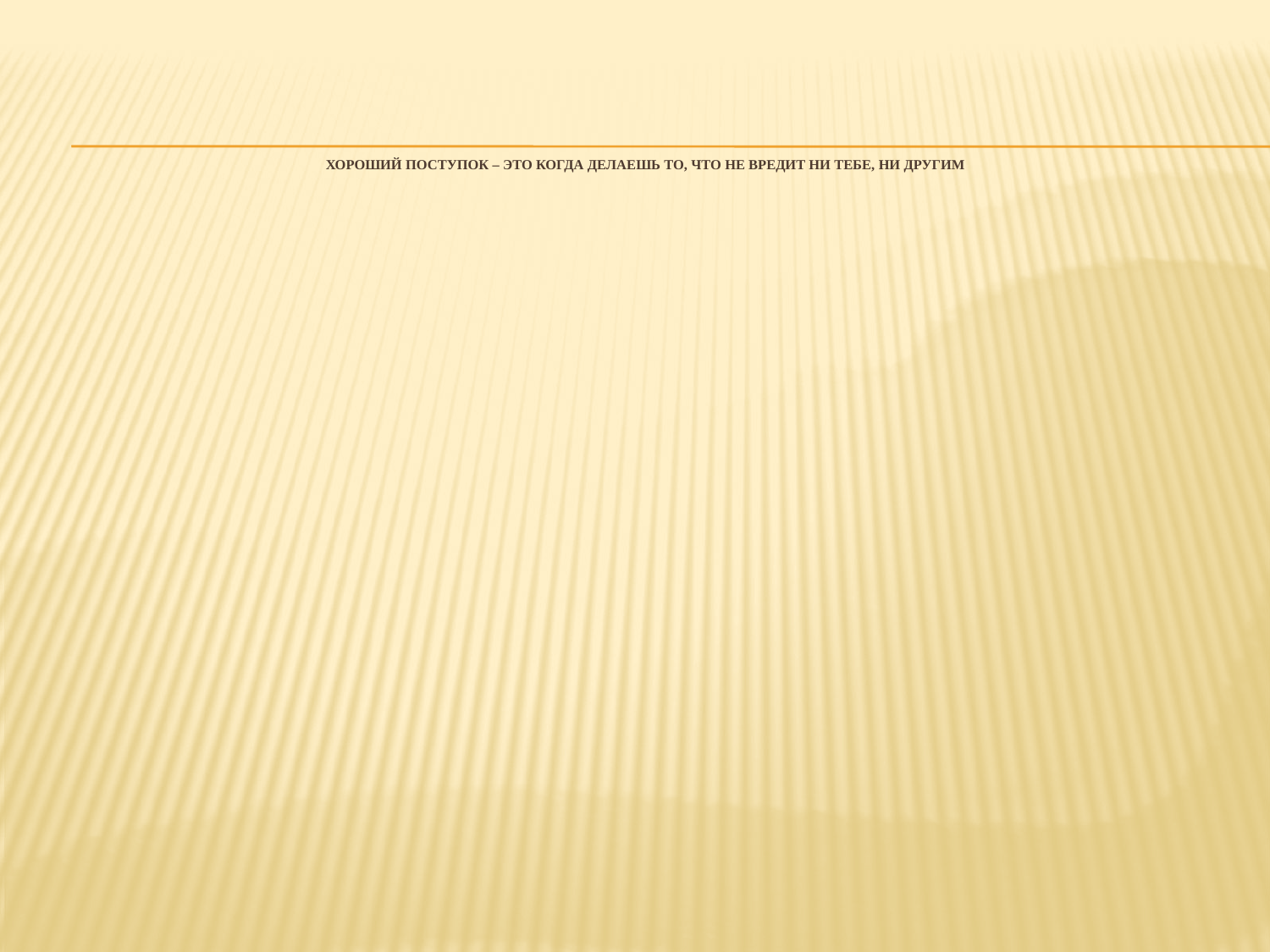

# Хороший поступок – это когда делаешь то, что не вредит ни тебе, ни другим